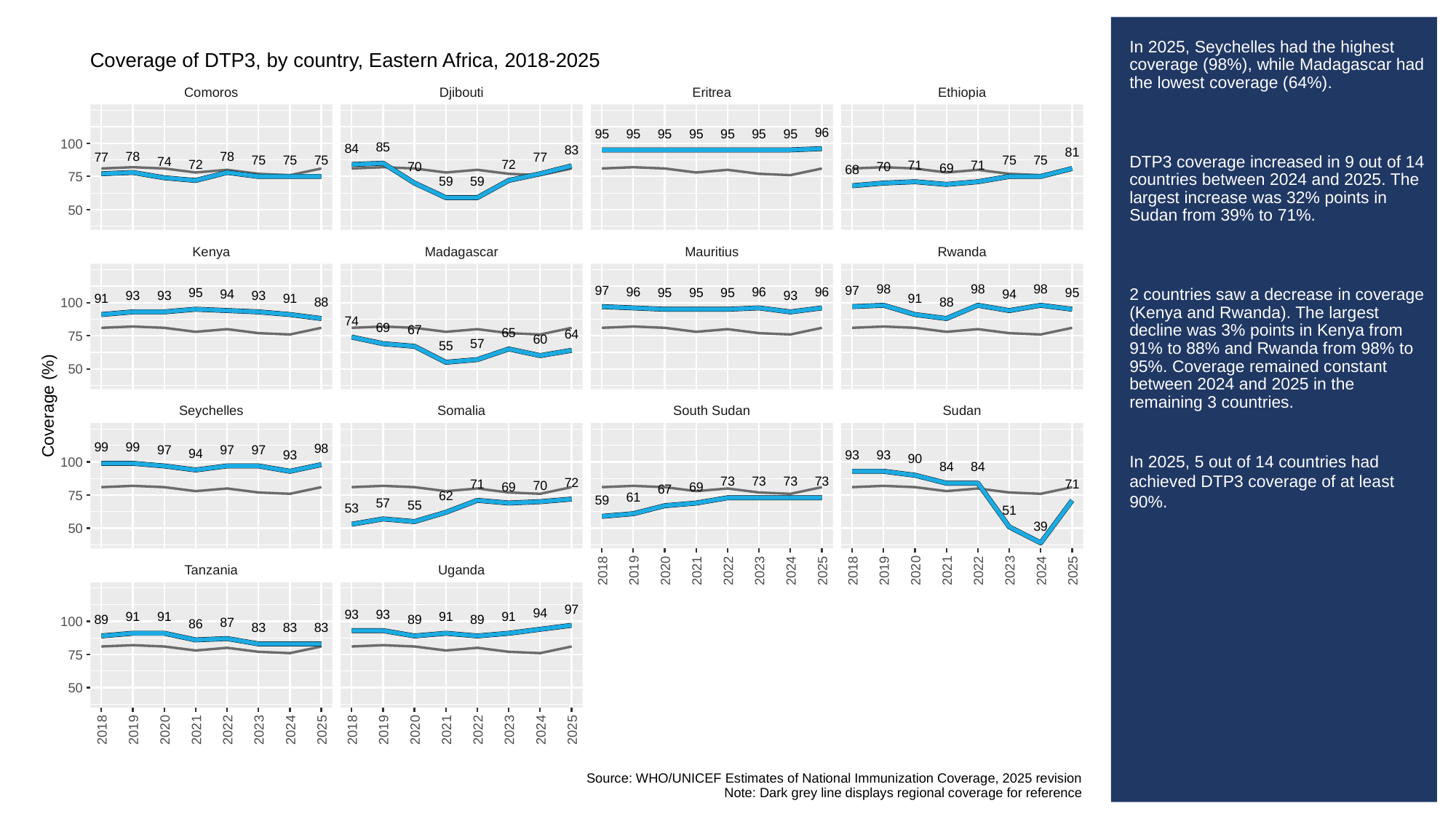

# In 2025, Seychelles had the highest coverage (98%), while Madagascar had the lowest coverage (64%).

DTP3 coverage increased in 9 out of 14 countries between 2024 and 2025. The largest increase was 32% points in Sudan from 39% to 71%.

2 countries saw a decrease in coverage (Kenya and Rwanda). The largest decline was 3% points in Kenya from 91% to 88% and Rwanda from 98% to 95%. Coverage remained constant between 2024 and 2025 in the remaining 3 countries.

In 2025, 5 out of 14 countries had achieved DTP3 coverage of at least 90%.

Coverage of DTP3, by country, Eastern Africa, 2018-2025
Comoros
Djibouti
Eritrea
Ethiopia

96
95
95
95
95
95
95
95
100
85
84

83
81

78
78
77
77
75
75
75
75
75
74
72
72

71
71
70
70
69

68

75

59
59

50

Kenya
Madagascar
Mauritius
Rwanda

98
98
98
97
97

96
96
96
95
95
95
95
95
94
94
93
93
93
93
91
91
91
88
88
100

74

69
67

65
64
75
60

57
55

50

Coverage (%)
Seychelles
Somalia
South Sudan
Sudan

99
99
98
97
97
97

94
93
93
93
90
100
84
84

73
73
73
73
72

71
71
70
69
69
67

75
62
61
59

57

55
53
51

39
50

Tanzania
Uganda
2018
2019
2020
2021
2022
2023
2024
2025
2018
2019
2020
2021
2022
2023
2024
2025

97

94
93
93
91
91
91
91
89
89
89
100
87
86

83
83
83

75

50

2018
2019
2020
2021
2022
2023
2024
2025
2018
2019
2020
2021
2022
2023
2024
2025
Source: WHO/UNICEF Estimates of National Immunization Coverage, 2025 revision
Note: Dark grey line displays regional coverage for reference